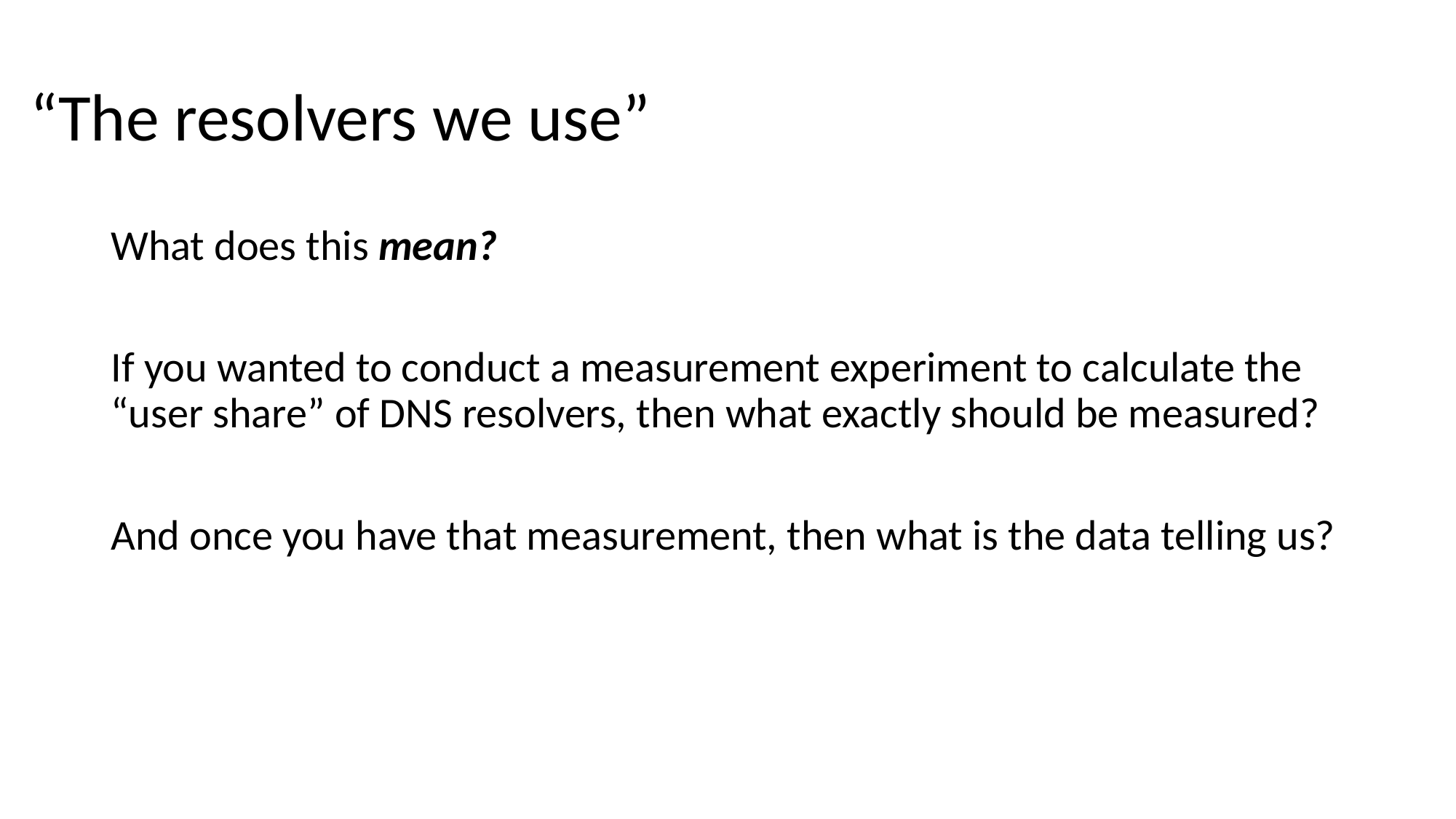

# “The resolvers we use”
What does this mean?

If you wanted to conduct a measurement experiment to calculate the “user share” of DNS resolvers, then what exactly should be measured?

And once you have that measurement, then what is the data telling us?